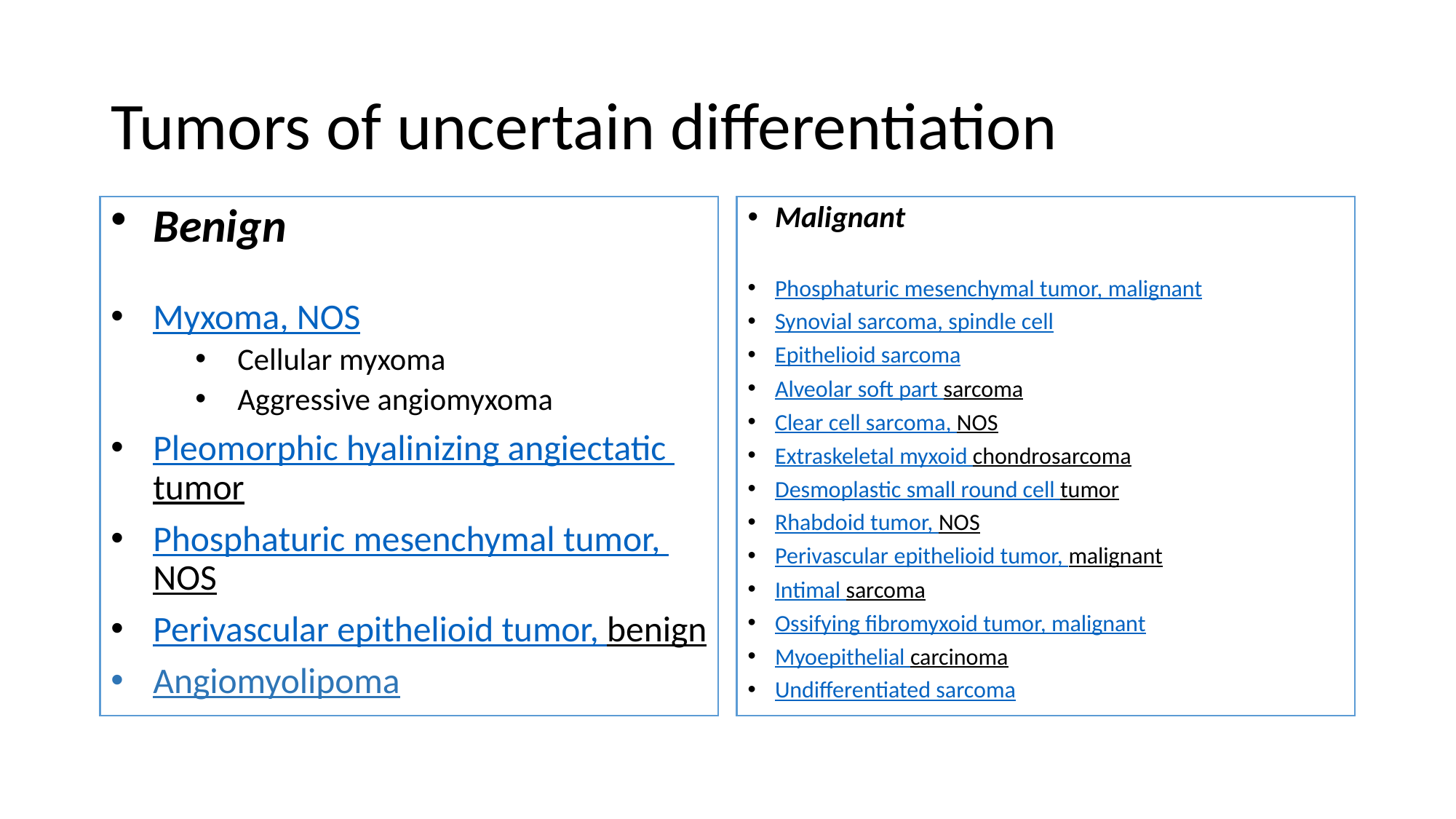

# Tumors of uncertain differentiation
Malignant

Phosphaturic mesenchymal tumor, malignant
Synovial sarcoma, spindle cell
Epithelioid sarcoma
Alveolar soft part sarcoma
Clear cell sarcoma, NOS
Extraskeletal myxoid chondrosarcoma
Desmoplastic small round cell tumor
Rhabdoid tumor, NOS
Perivascular epithelioid tumor, malignant
Intimal sarcoma
Ossifying fibromyxoid tumor, malignant
Myoepithelial carcinoma
Undifferentiated sarcoma

Benign

Myxoma, NOS
Cellular myxoma
Aggressive angiomyxoma
Pleomorphic hyalinizing angiectatic tumor
Phosphaturic mesenchymal tumor, NOS
Perivascular epithelioid tumor, benign
Angiomyolipoma